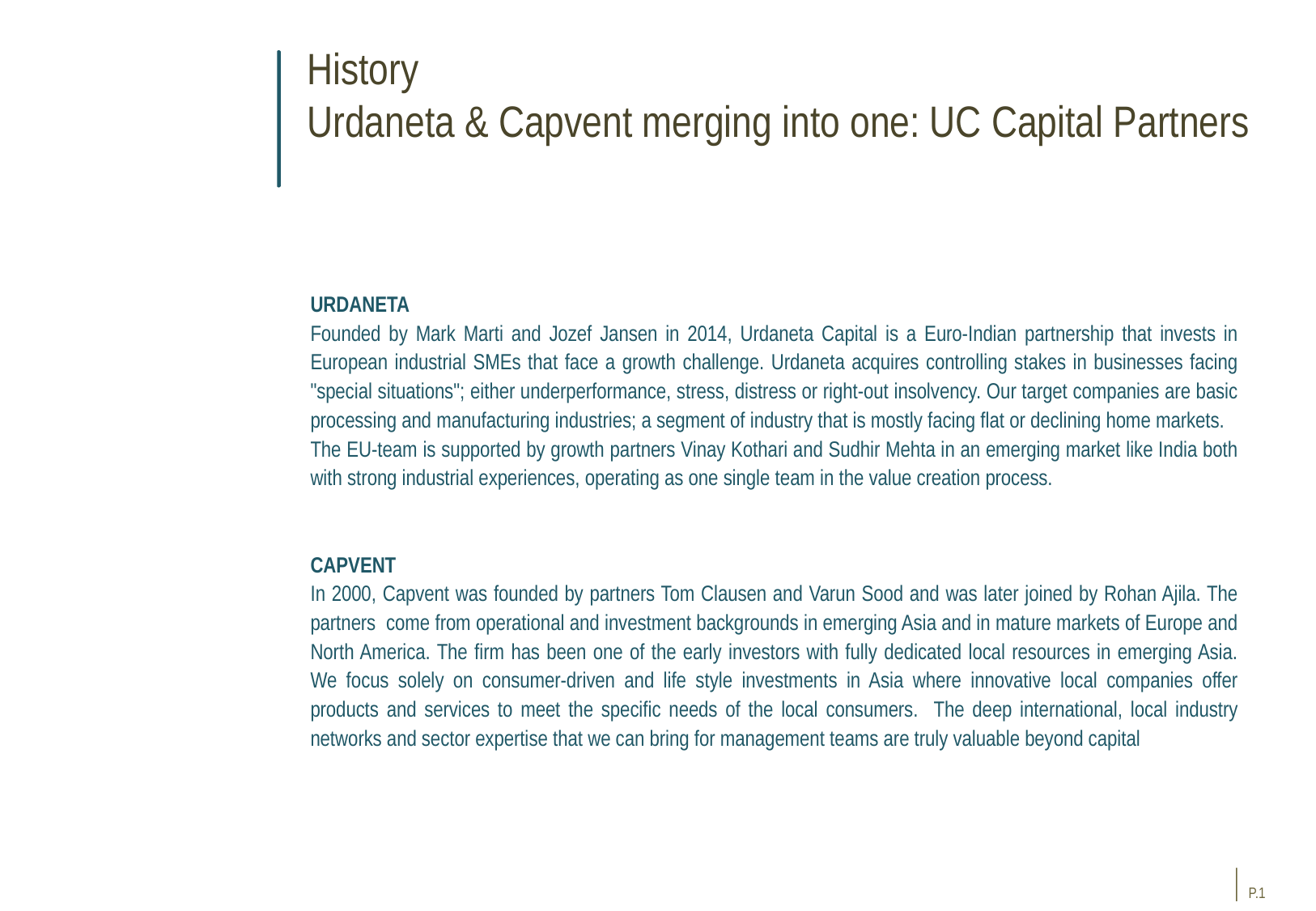

# History Urdaneta & Capvent merging into one: UC Capital Partners
URDANETA
Founded by Mark Marti and Jozef Jansen in 2014, Urdaneta Capital is a Euro-Indian partnership that invests in European industrial SMEs that face a growth challenge. Urdaneta acquires controlling stakes in businesses facing "special situations"; either underperformance, stress, distress or right-out insolvency. Our target companies are basic processing and manufacturing industries; a segment of industry that is mostly facing flat or declining home markets.
The EU-team is supported by growth partners Vinay Kothari and Sudhir Mehta in an emerging market like India both with strong industrial experiences, operating as one single team in the value creation process.

CAPVENT
In 2000, Capvent was founded by partners Tom Clausen and Varun Sood and was later joined by Rohan Ajila. The partners  come from operational and investment backgrounds in emerging Asia and in mature markets of Europe and North America. The firm has been one of the early investors with fully dedicated local resources in emerging Asia. We focus solely on consumer-driven and life style investments in Asia where innovative local companies offer products and services to meet the specific needs of the local consumers.  The deep international, local industry networks and sector expertise that we can bring for management teams are truly valuable beyond capital